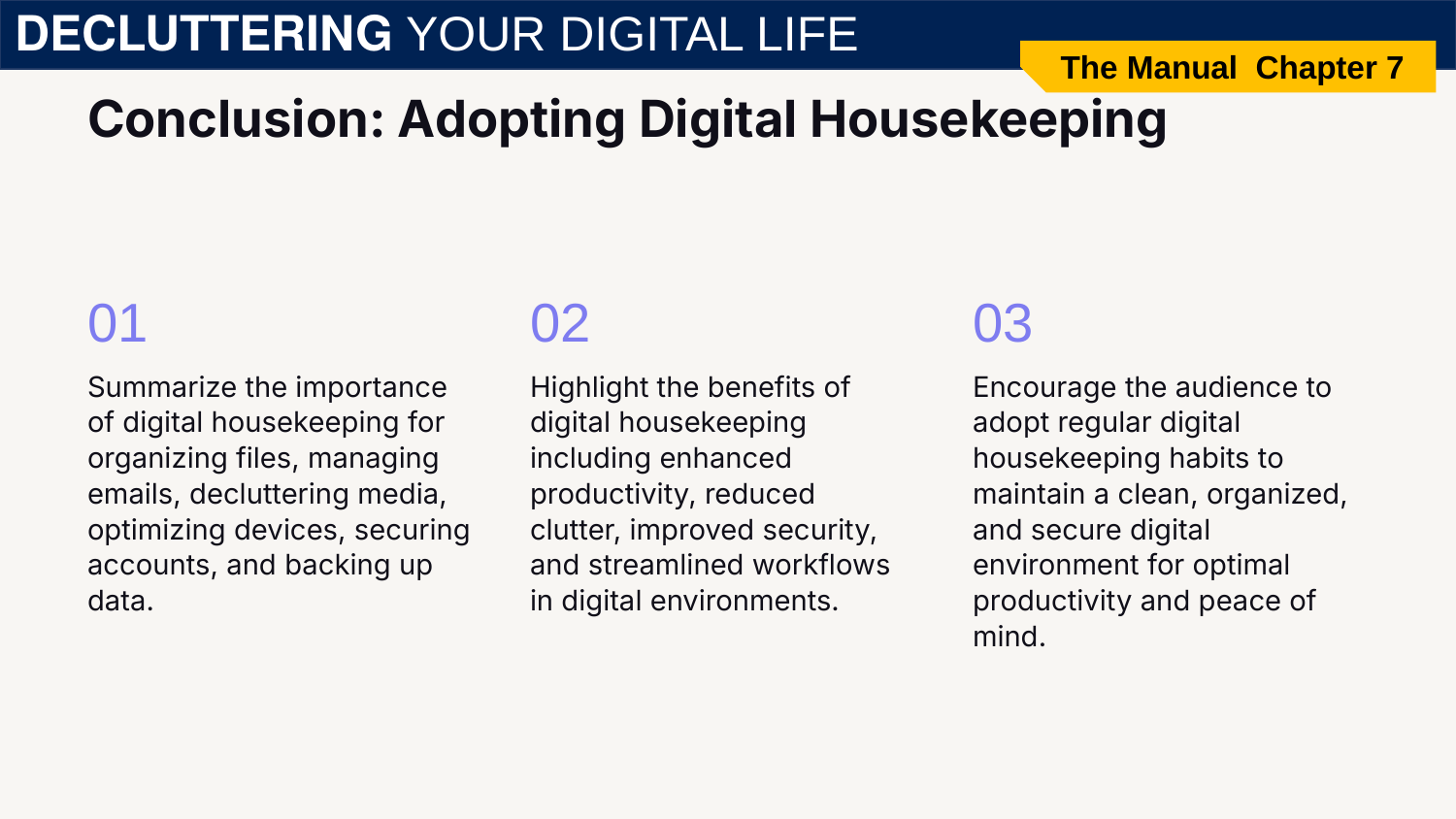

DECLUTTERING YOUR DIGITAL LIFE
The Manual  Chapter 7

# Conclusion: Adopting Digital Housekeeping
01
02
03
Summarize the importance of digital housekeeping for organizing files, managing emails, decluttering media, optimizing devices, securing accounts, and backing up data.
Highlight the benefits of digital housekeeping including enhanced productivity, reduced clutter, improved security, and streamlined workflows in digital environments.
Encourage the audience to adopt regular digital housekeeping habits to maintain a clean, organized, and secure digital environment for optimal productivity and peace of mind.